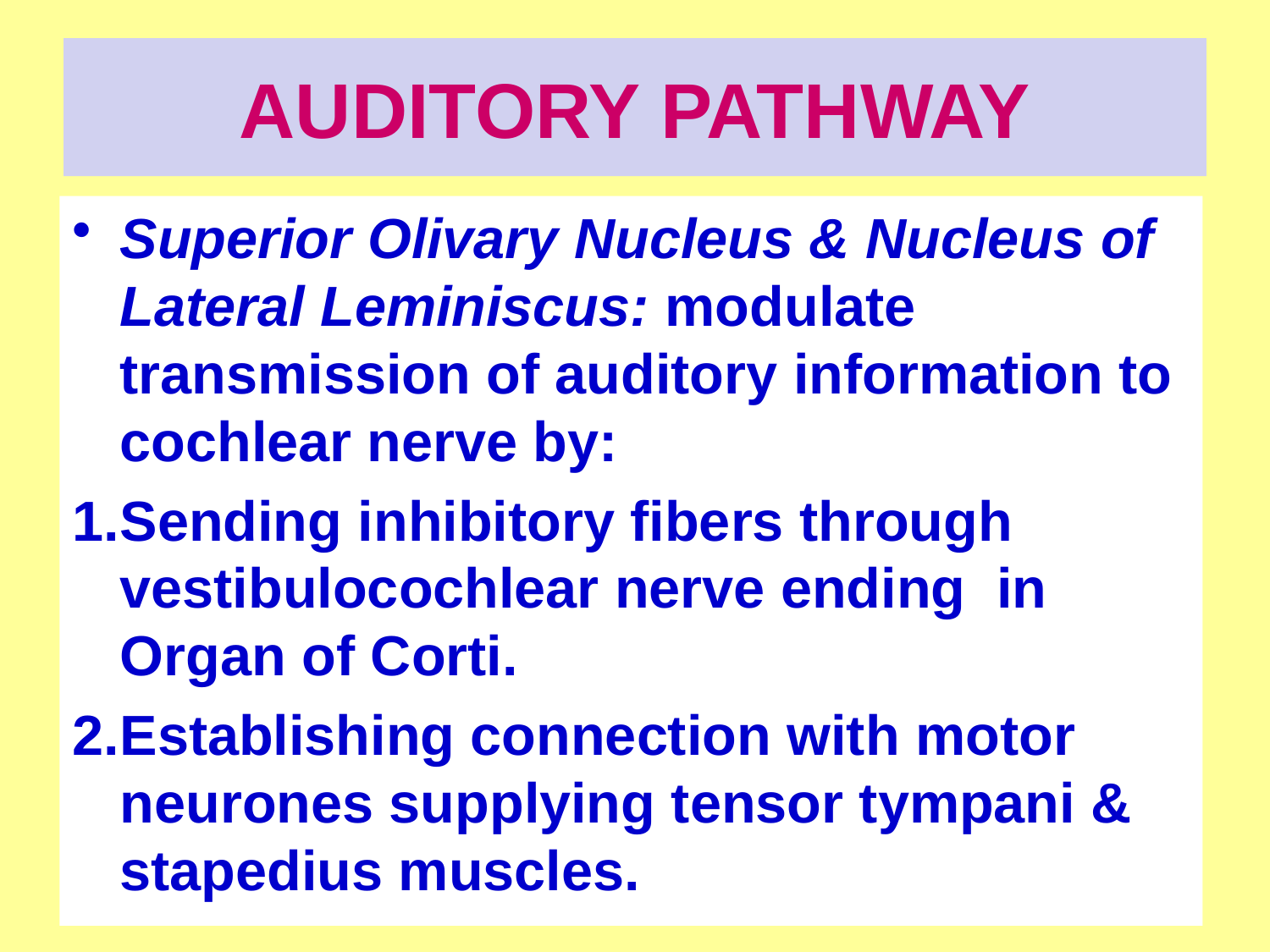

# AUDITORY PATHWAY
Superior Olivary Nucleus & Nucleus of Lateral Leminiscus: modulate transmission of auditory information to cochlear nerve by:
Sending inhibitory fibers through vestibulocochlear nerve ending  in Organ of Corti.
Establishing connection with motor neurones supplying tensor tympani & stapedius muscles.